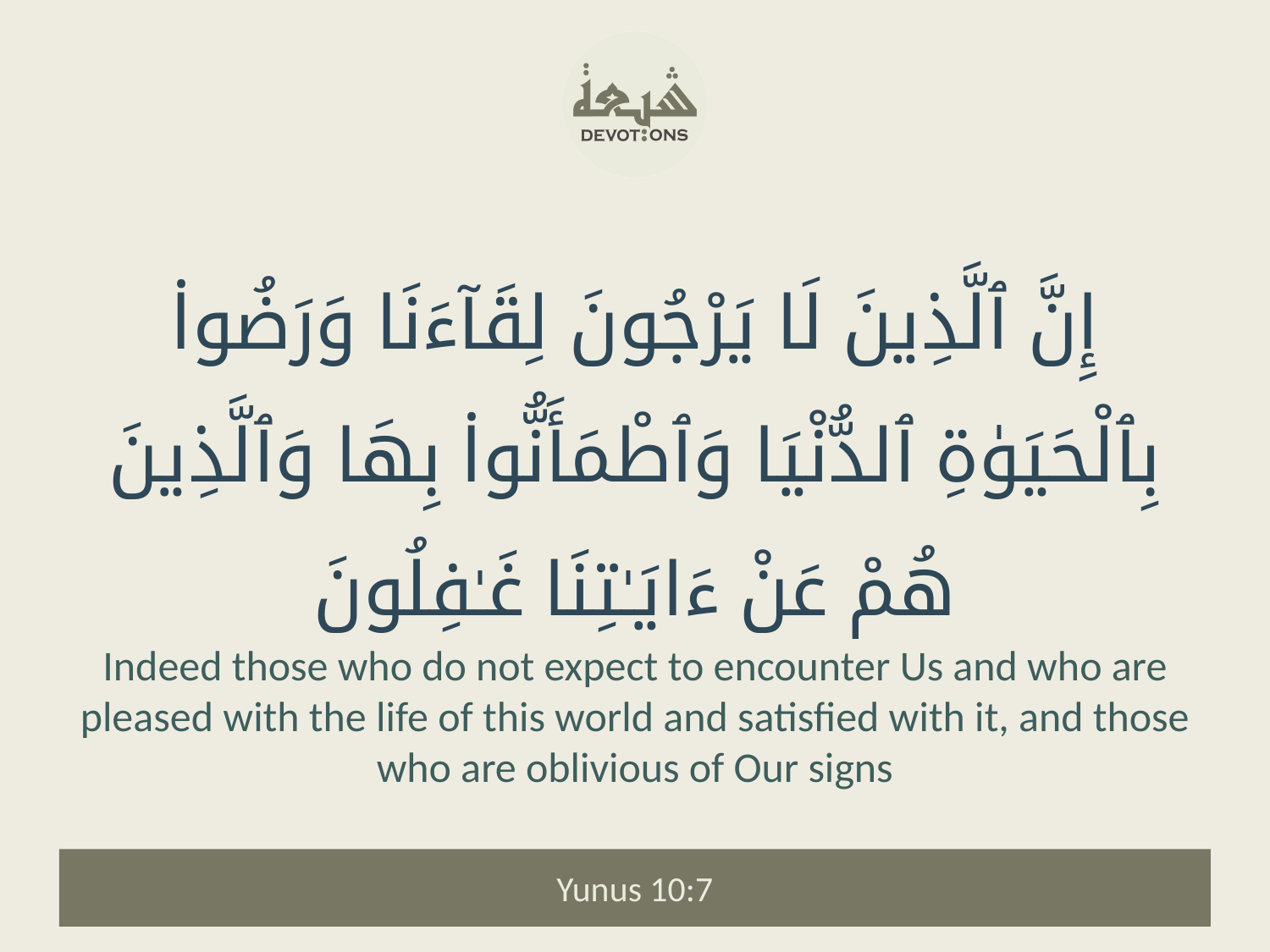

إِنَّ ٱلَّذِينَ لَا يَرْجُونَ لِقَآءَنَا وَرَضُوا۟ بِٱلْحَيَوٰةِ ٱلدُّنْيَا وَٱطْمَأَنُّوا۟ بِهَا وَٱلَّذِينَ هُمْ عَنْ ءَايَـٰتِنَا غَـٰفِلُونَ
Indeed those who do not expect to encounter Us and who are pleased with the life of this world and satisfied with it, and those who are oblivious of Our signs
Yunus 10:7